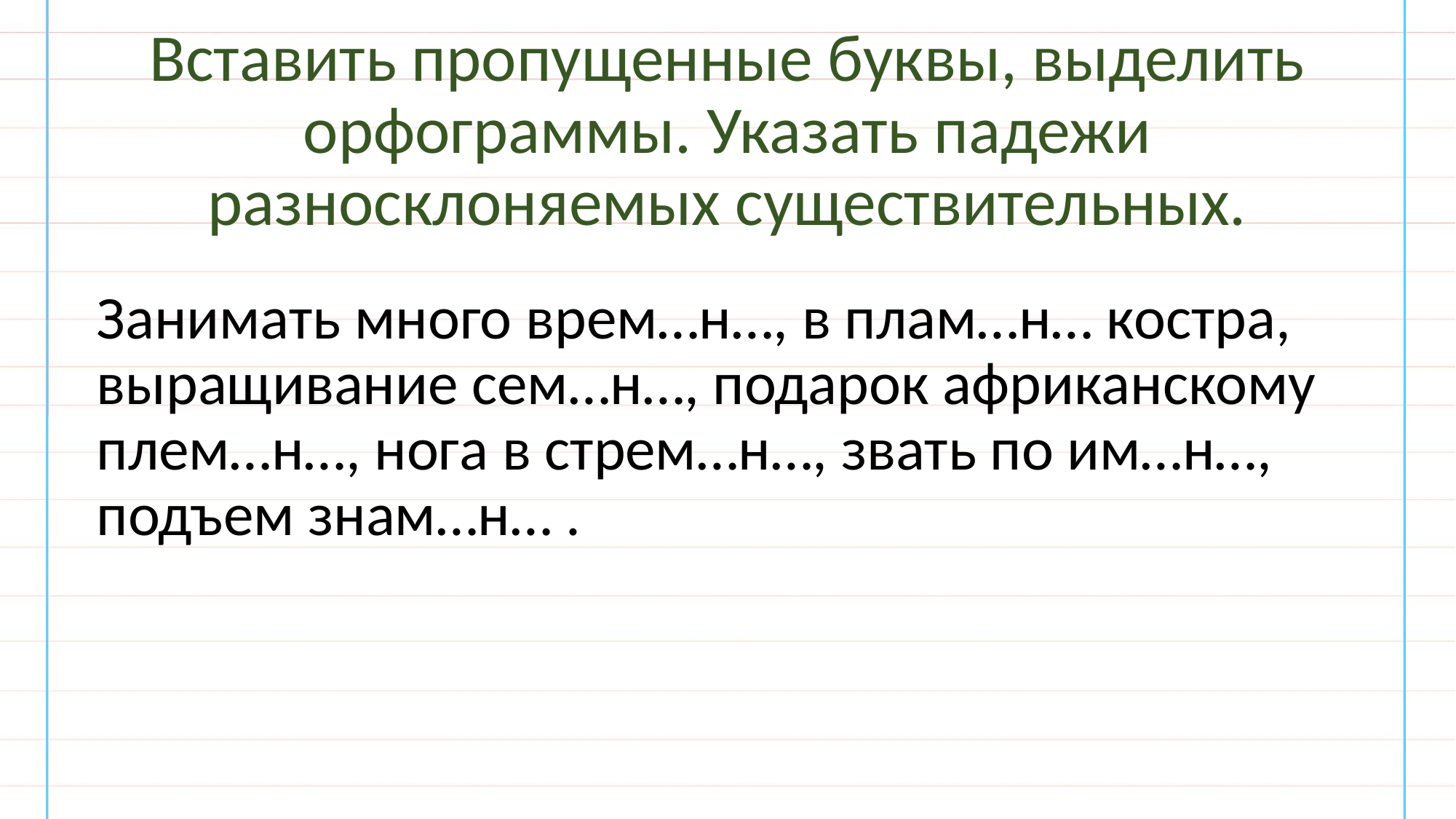

# Вставить пропущенные буквы, выделить орфограммы. Указать падежи разносклоняемых существительных.
Занимать много врем…н…, в плам…н… костра, выращивание сем…н…, подарок африканскому плем…н…, нога в стрем…н…, звать по им…н…, подъем знам…н… .